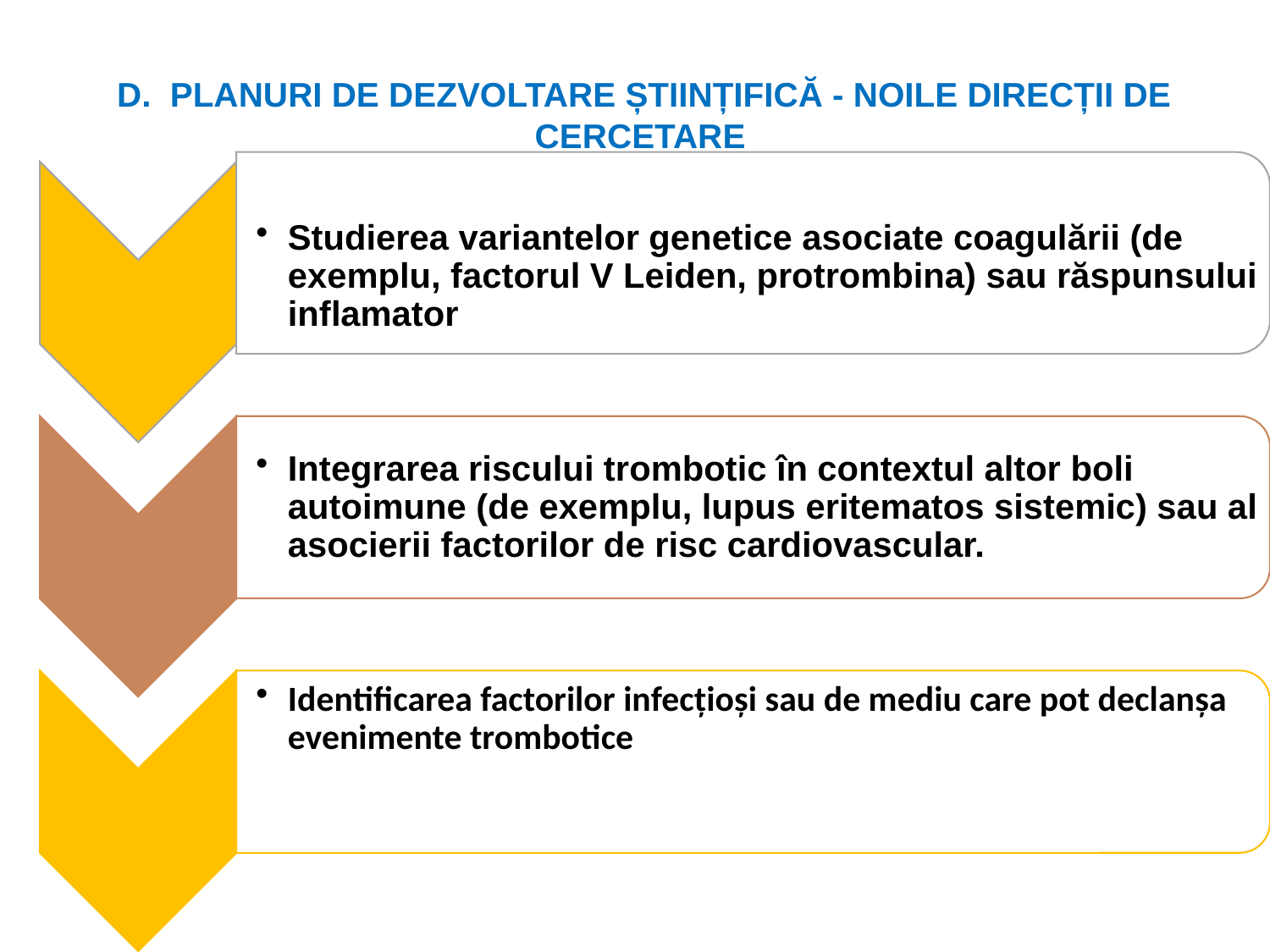

# D.  PLANURI DE DEZVOLTARE ȘTIINȚIFICĂ - NOILE DIRECȚII DE CERCETARE

Studierea variantelor genetice asociate coagulării (de exemplu, factorul V Leiden, protrombina) sau răspunsului inflamator

Integrarea riscului trombotic în contextul altor boli autoimune (de exemplu, lupus eritematos sistemic) sau al asocierii factorilor de risc cardiovascular.

Identificarea factorilor infecțioși sau de mediu care pot declanșa evenimente trombotice